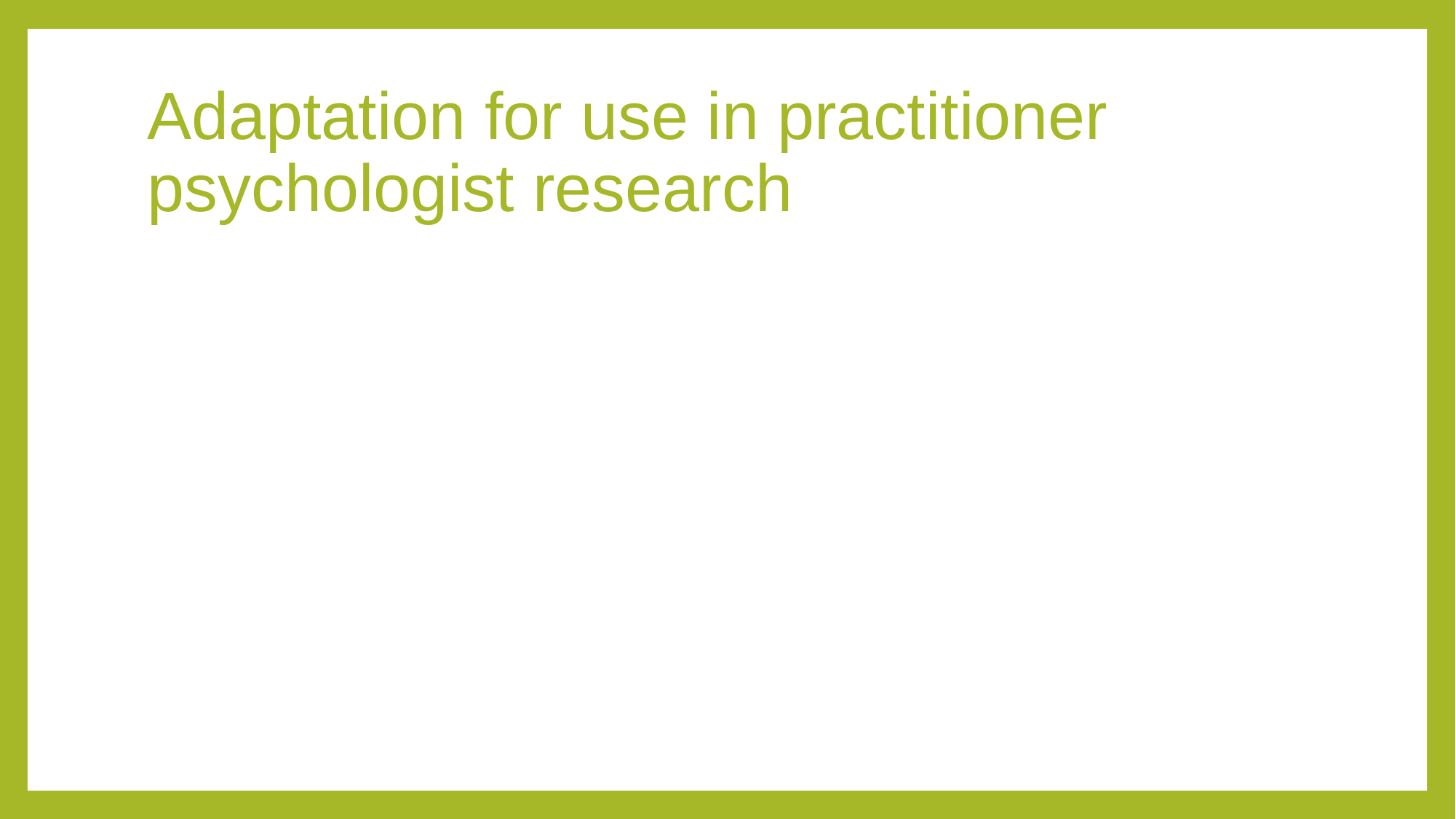

# Adaptation for use in practitioner psychologist research